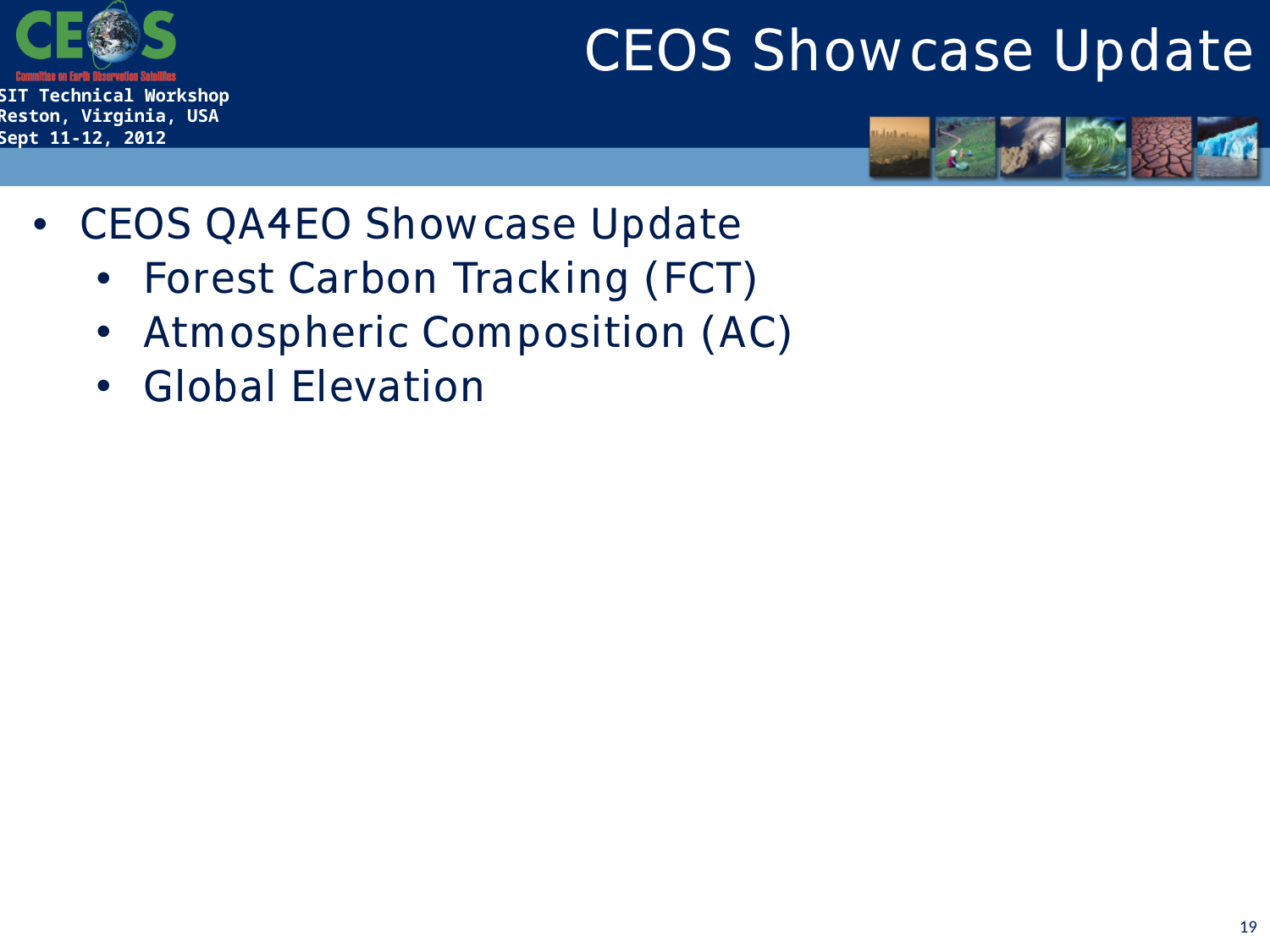

CEOS Showcase Update
CEOS QA4EO Showcase Update
Forest Carbon Tracking (FCT)
Atmospheric Composition (AC)
Global Elevation
19